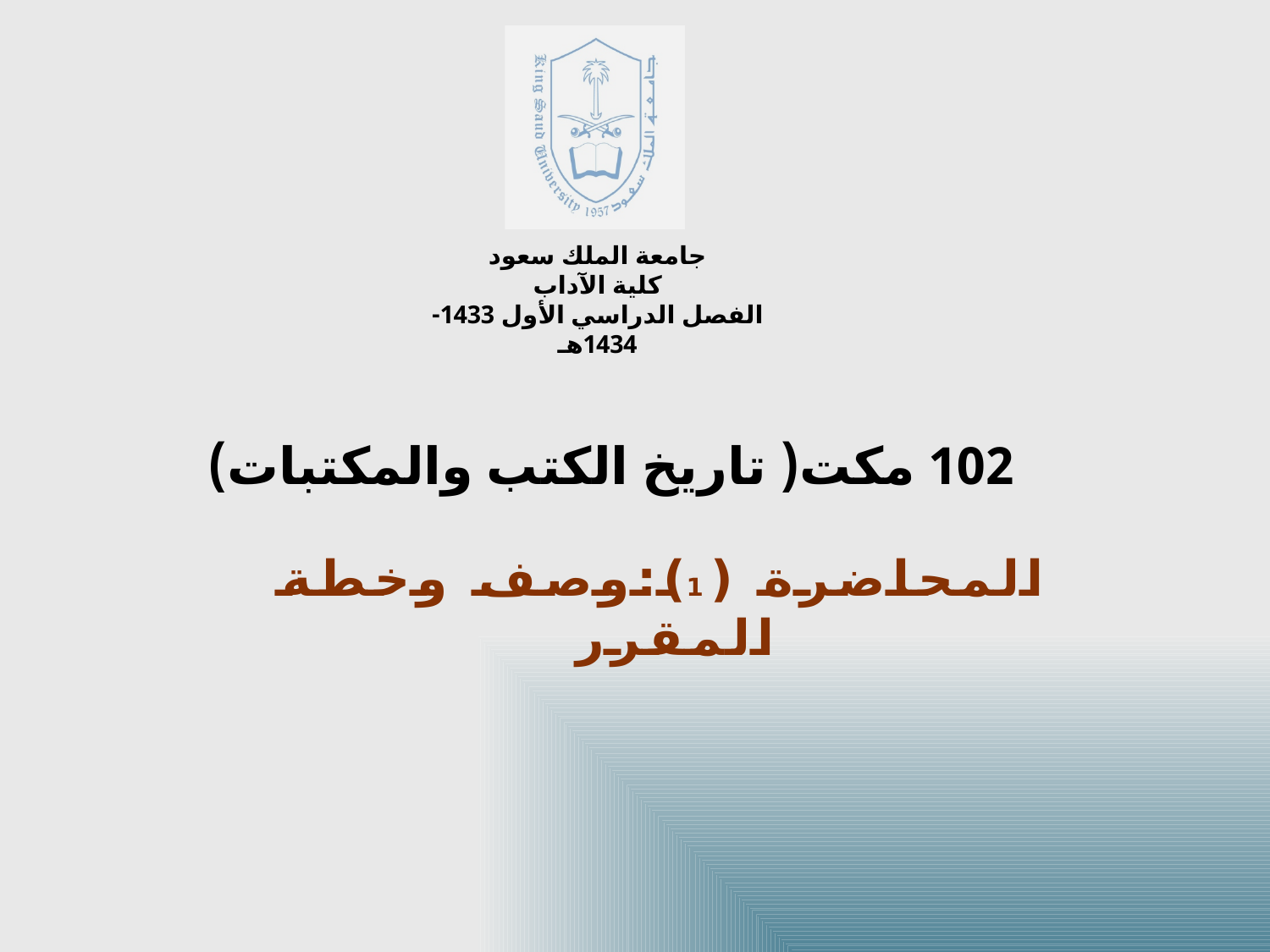

جامعة الملك سعود
كلية الآداب
الفصل الدراسي الأول 1433-1434هـ
# 102 مكت( تاريخ الكتب والمكتبات)
 المحاضرة (1):وصف وخطة المقرر